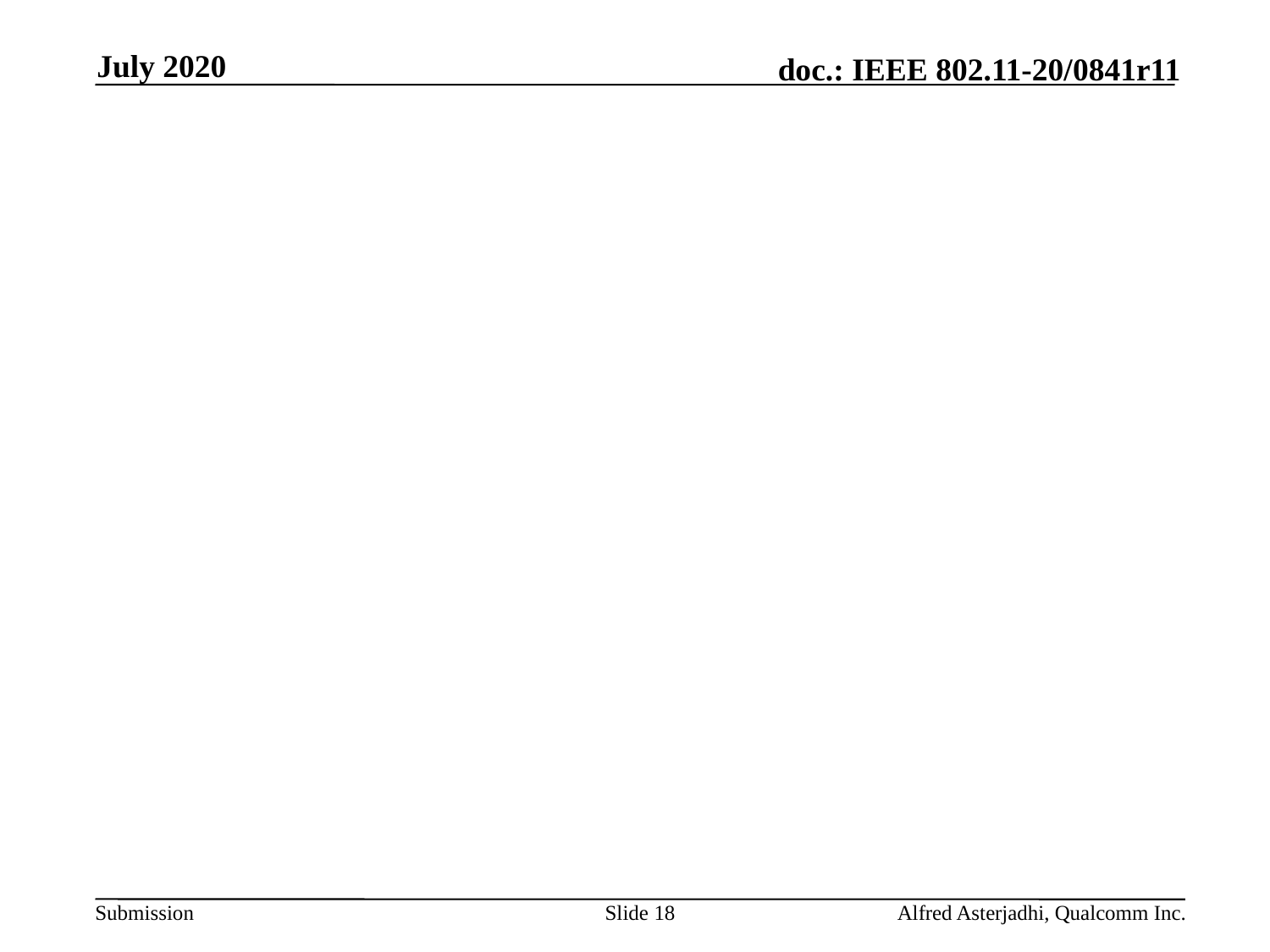

July 2020
#

Slide 18
Alfred Asterjadhi, Qualcomm Inc.